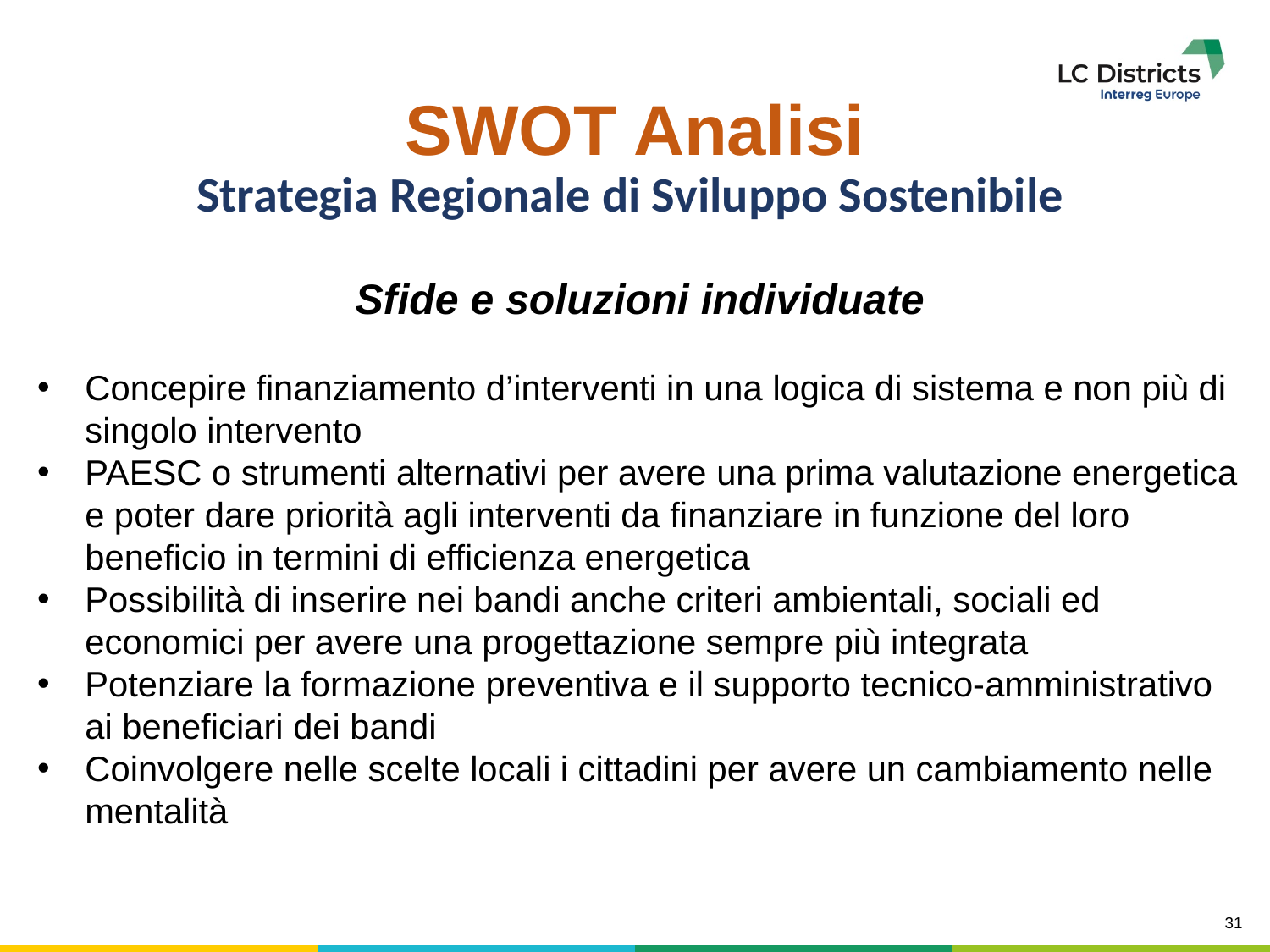

# SWOT Analisi
Strategia Regionale di Sviluppo Sostenibile
Sfide e soluzioni individuate

Concepire finanziamento d’interventi in una logica di sistema e non più di singolo intervento
PAESC o strumenti alternativi per avere una prima valutazione energetica e poter dare priorità agli interventi da finanziare in funzione del loro beneficio in termini di efficienza energetica
Possibilità di inserire nei bandi anche criteri ambientali, sociali ed economici per avere una progettazione sempre più integrata
Potenziare la formazione preventiva e il supporto tecnico-amministrativo ai beneficiari dei bandi
Coinvolgere nelle scelte locali i cittadini per avere un cambiamento nelle mentalità